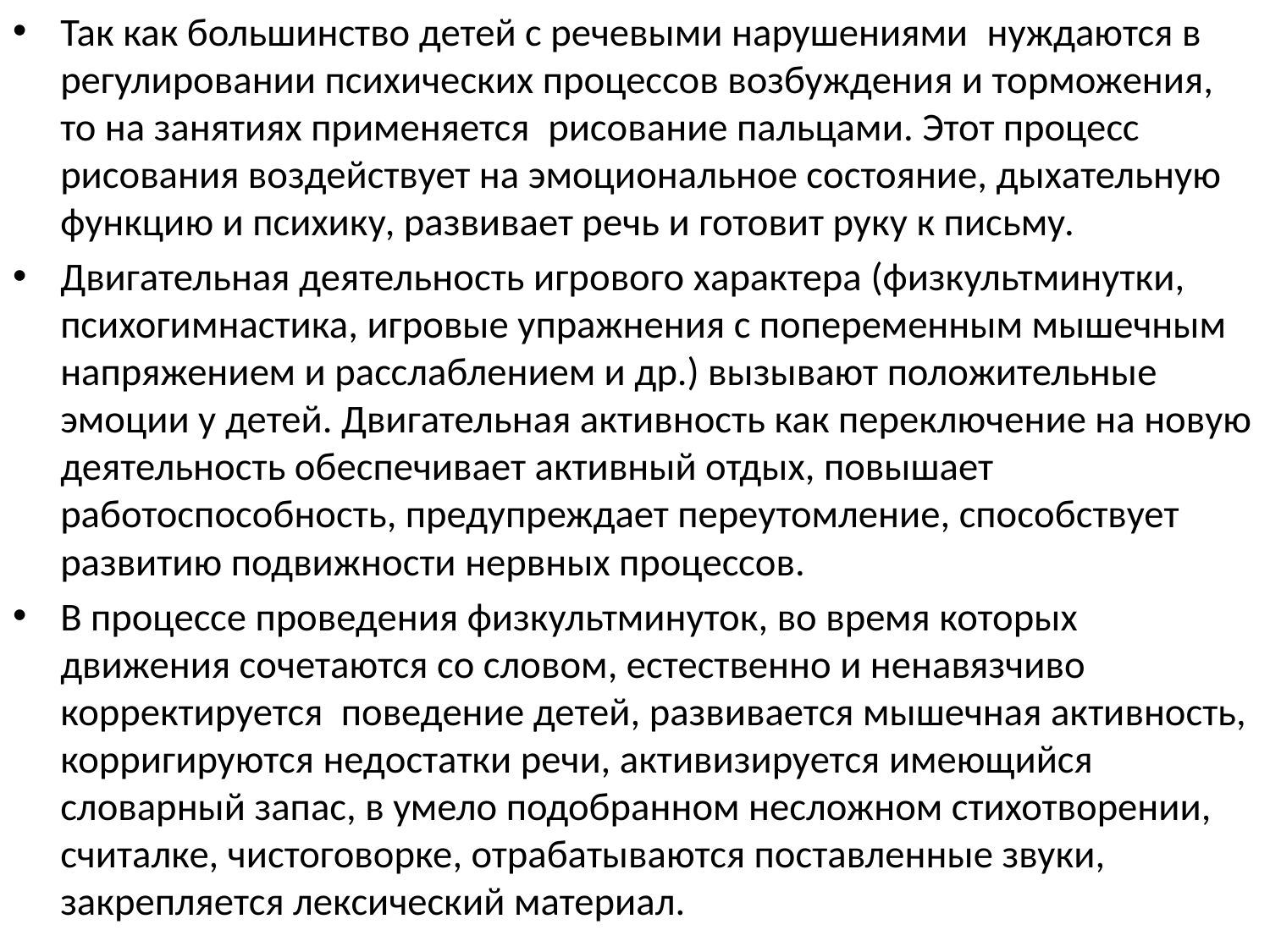

Так как большинство детей с речевыми нарушениями  нуждаются в регулировании психических процессов возбуждения и торможения, то на занятиях применяется  рисование пальцами. Этот процесс рисования воздействует на эмоциональное состояние, дыхательную функцию и психику, развивает речь и готовит руку к письму.
Двигательная деятельность игрового характера (физкультминутки, психогимнастика, игровые упражнения с попеременным мышечным напряжением и расслаблением и др.) вызывают положительные эмоции у детей. Двигательная активность как переключение на новую деятельность обеспечивает активный отдых, повышает работоспособность, предупреждает переутомление, способствует развитию подвижности нервных процессов.
В процессе проведения физкультминуток, во время которых движения сочетаются со словом, естественно и ненавязчиво корректируется  поведение детей, развивается мышечная активность, корригируются недостатки речи, активизируется имеющийся словарный запас, в умело подобранном несложном стихотворении, считалке, чистоговорке, отрабатываются поставленные звуки, закрепляется лексический материал.